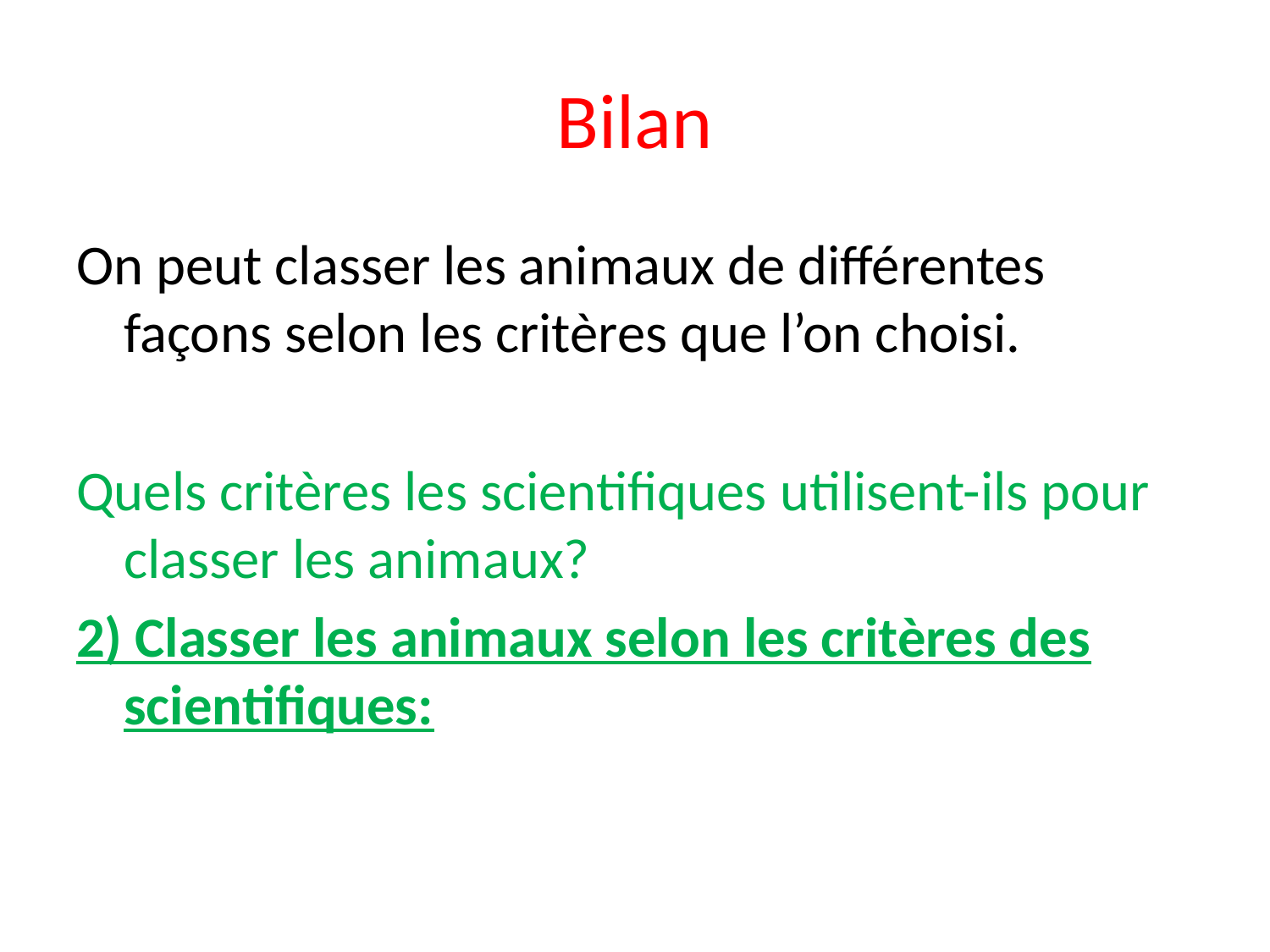

# Bilan
On peut classer les animaux de différentes façons selon les critères que l’on choisi.

Quels critères les scientifiques utilisent-ils pour classer les animaux?
2) Classer les animaux selon les critères des scientifiques: